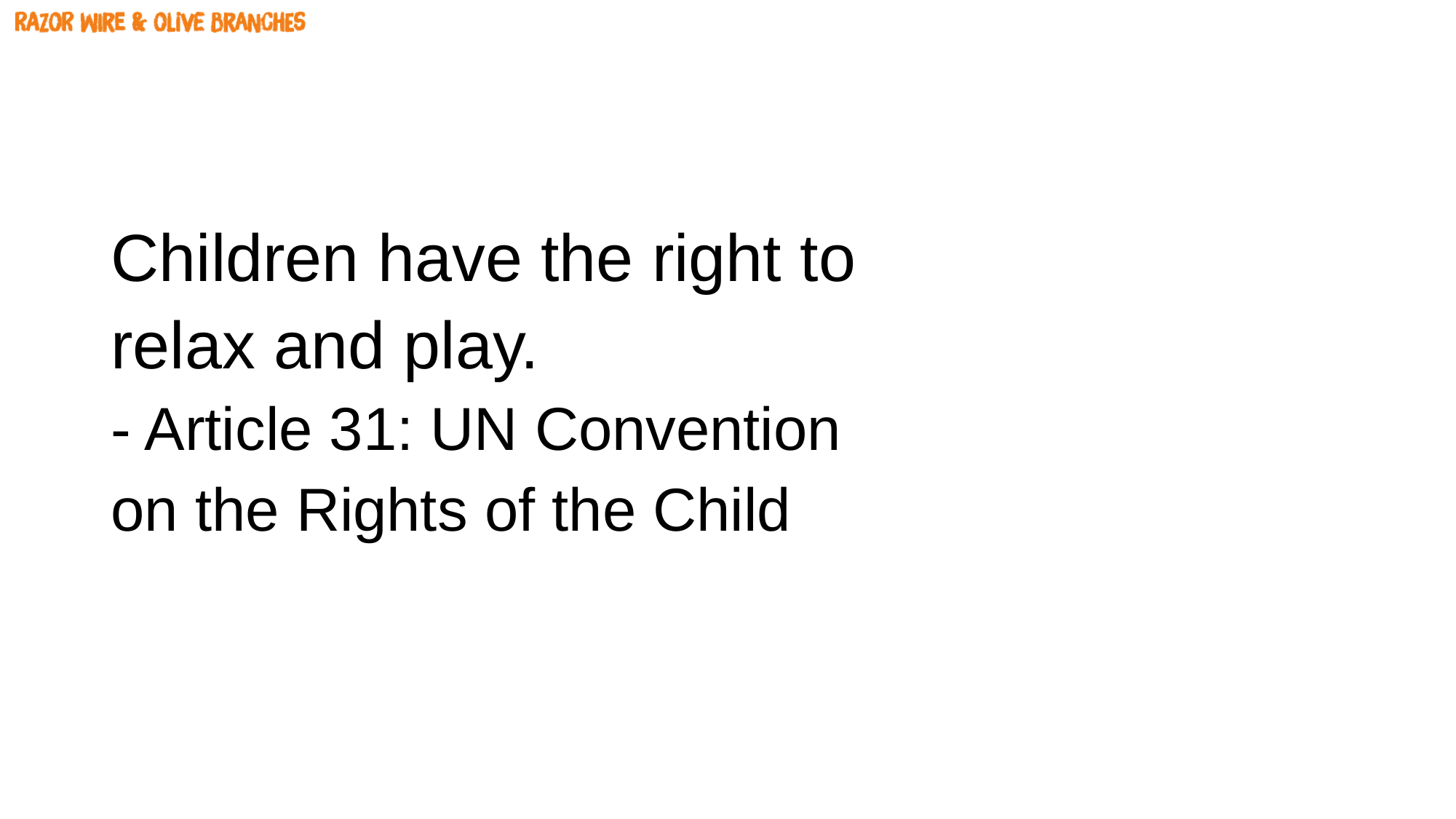

#
Children have the right to
relax and play.
- Article 31: UN Convention
on the Rights of the Child